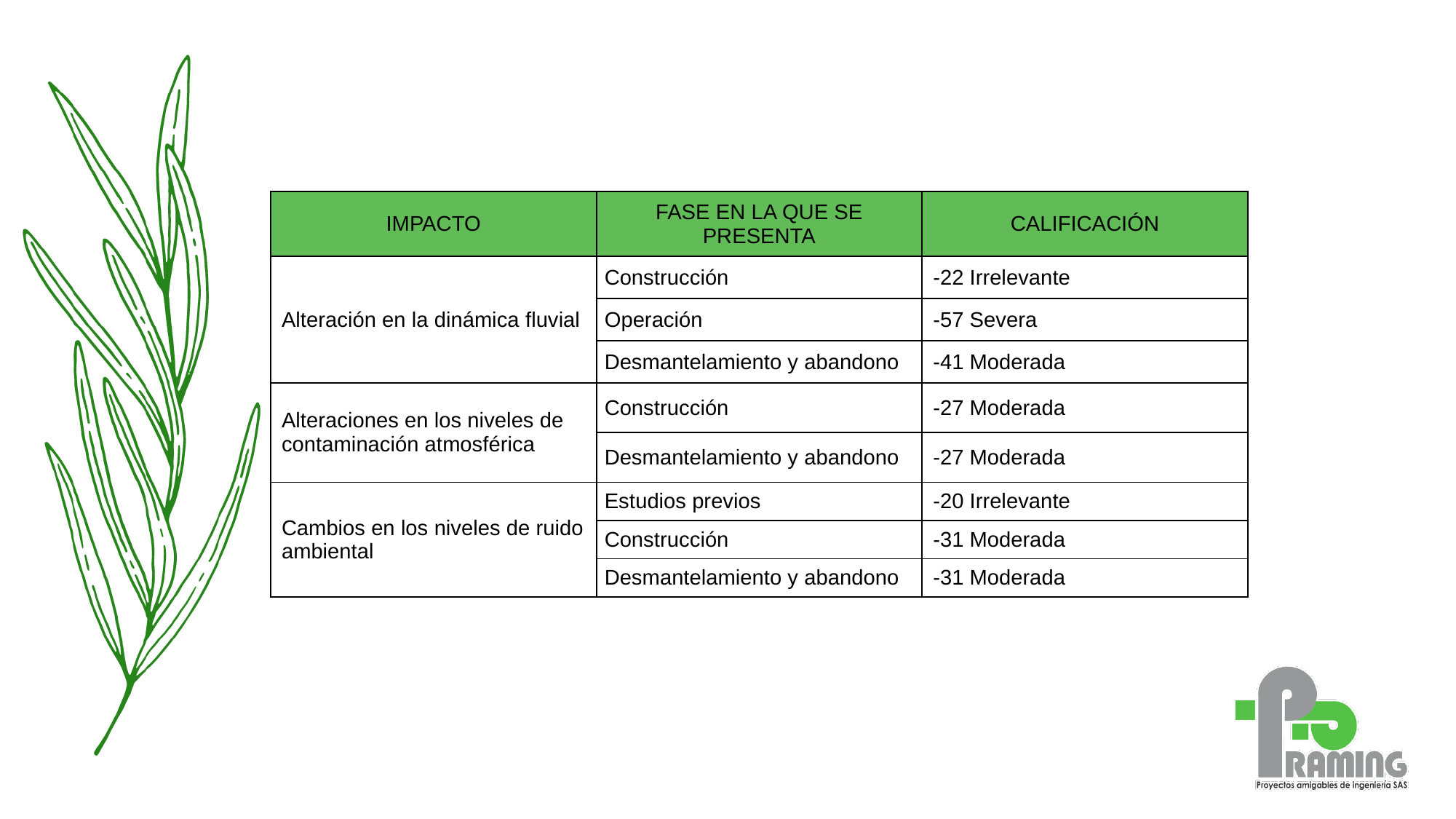

| IMPACTO | FASE EN LA QUE SE PRESENTA | CALIFICACIÓN |
| --- | --- | --- |
| Alteración en la dinámica fluvial | Construcción | -22 Irrelevante |
|  | Operación | -57 Severa |
|  | Desmantelamiento y abandono | -41 Moderada |
| Alteraciones en los niveles de contaminación atmosférica | Construcción | -27 Moderada |
|  | Desmantelamiento y abandono | -27 Moderada |
| Cambios en los niveles de ruido ambiental | Estudios previos | -20 Irrelevante |
|  | Construcción | -31 Moderada |
|  | Desmantelamiento y abandono | -31 Moderada |